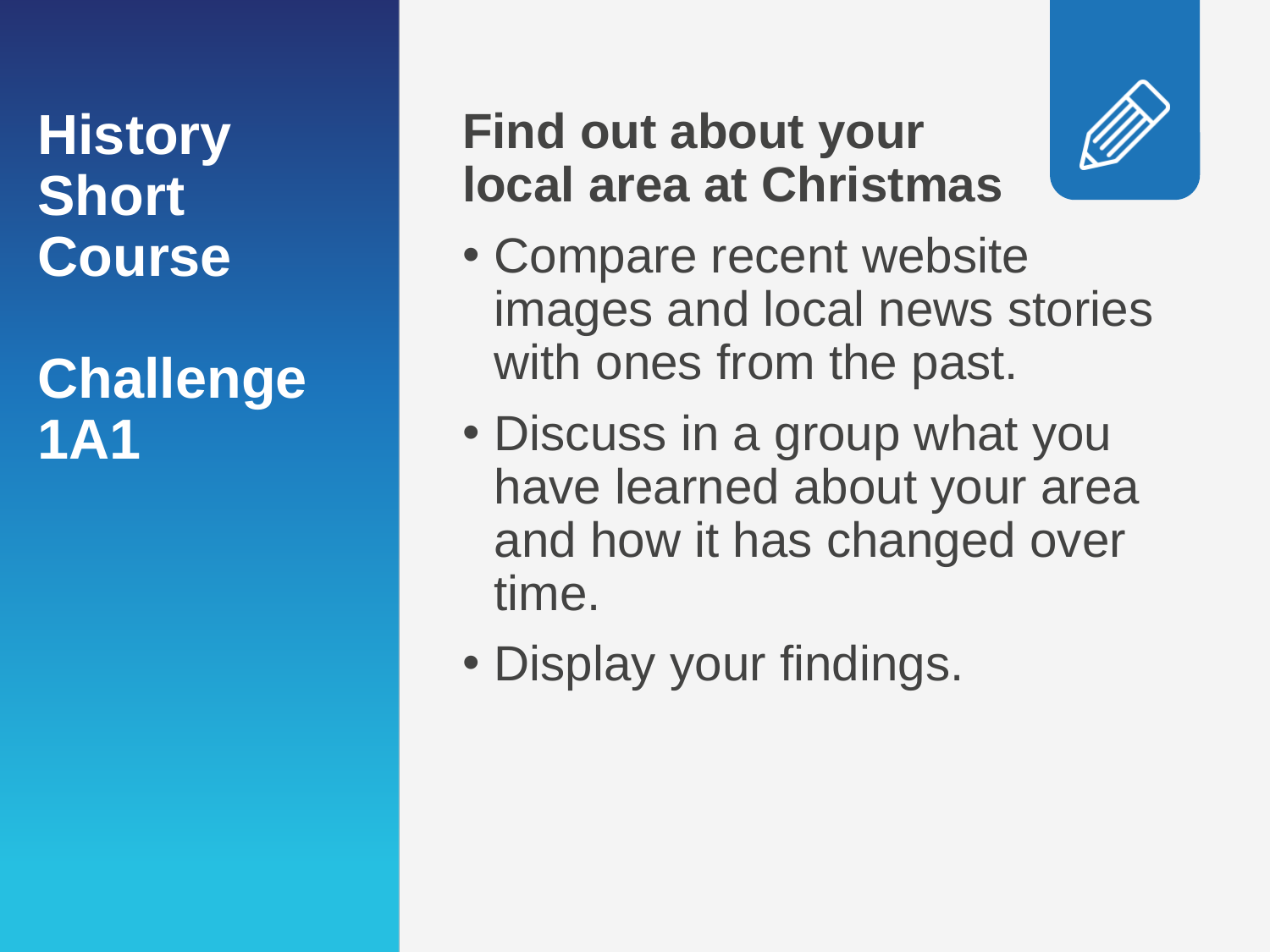

# History Short Course Challenge 1A1
Find out about your
local area at Christmas
Compare recent website images and local news stories with ones from the past.
Discuss in a group what you have learned about your area and how it has changed over time.
Display your findings.